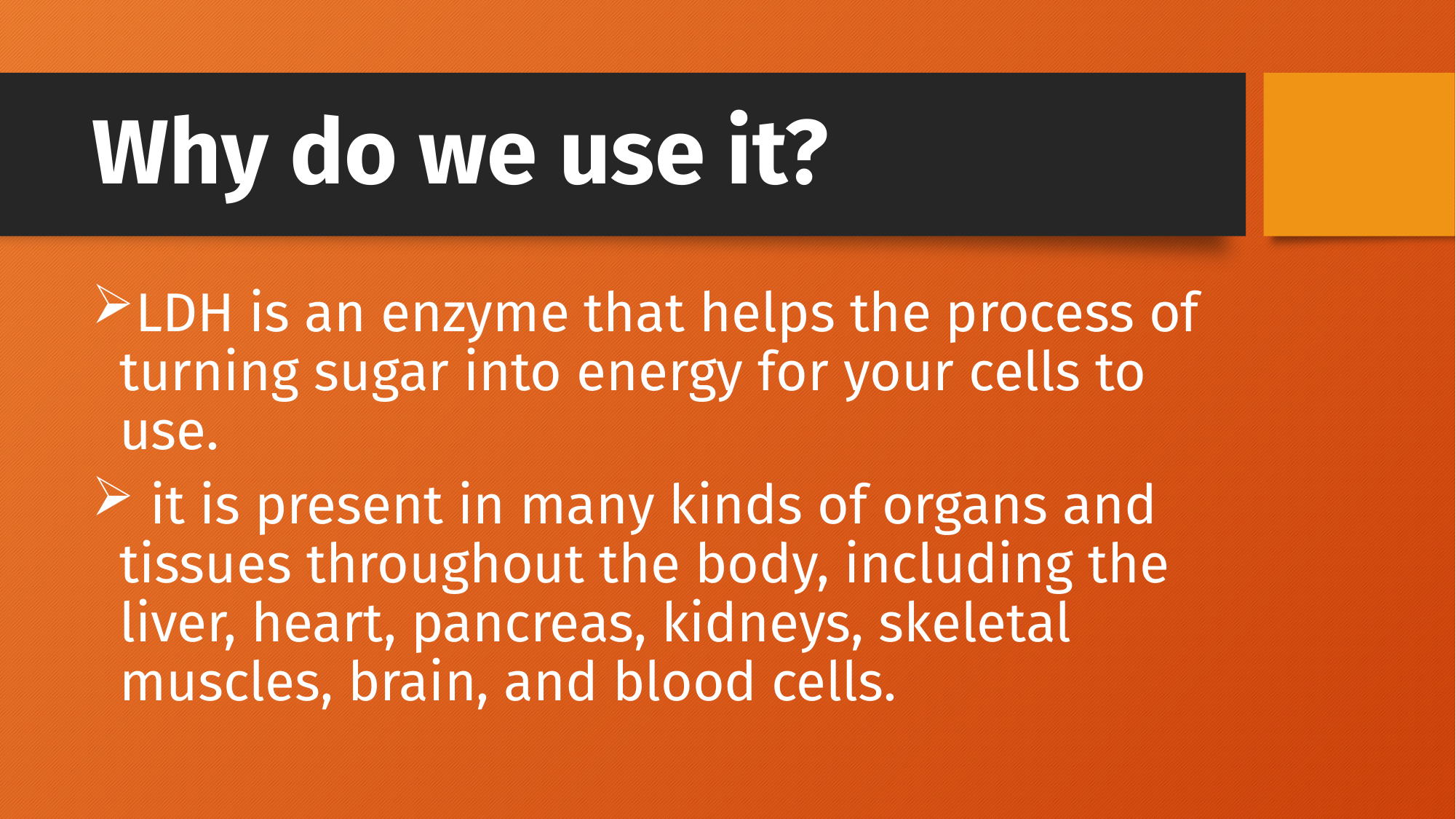

# Why do we use it?
LDH is an enzyme that helps the process of turning sugar into energy for your cells to use.
 it is present in many kinds of organs and tissues throughout the body, including the liver, heart, pancreas, kidneys, skeletal muscles, brain, and blood cells.